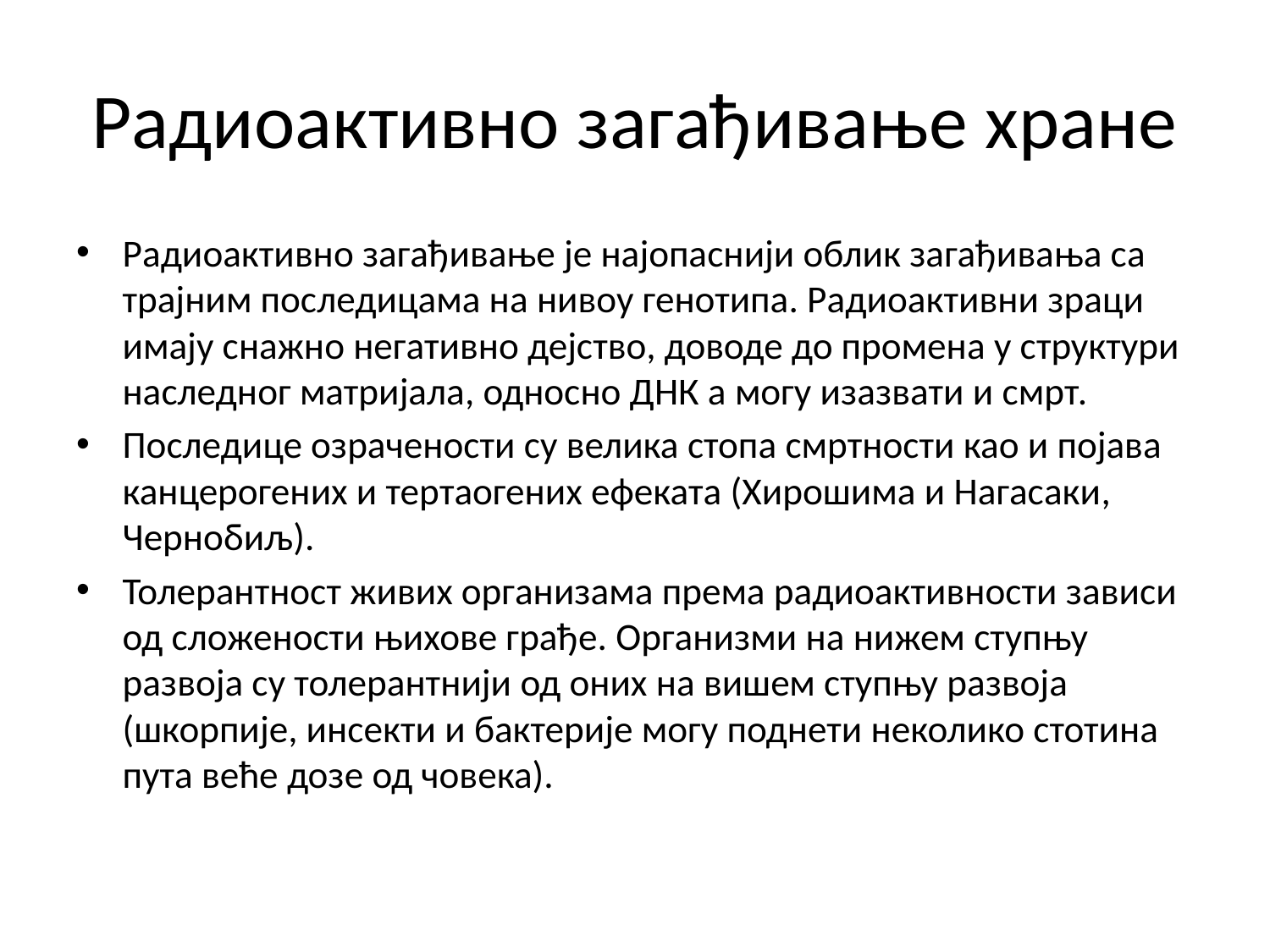

# Радиоактивно загађивање хране
Радиоактивно загађивање је најопаснији облик загађивања са трајним последицама на нивоу генотипа. Радиоактивни зраци имају снажно негативно дејство, доводе до промена у структури наследног матријала, односно ДНК а могу изазвати и смрт.
Последице озрачености су велика стопа смртности као и појава канцерогених и тертаогених ефеката (Хирошима и Нагасаки, Чернобиљ).
Толерантност живих организама према радиоактивности зависи од сложености њихове грађе. Организми на нижем ступњу развоја су толерантнији од оних на вишем ступњу развоја (шкорпије, инсекти и бактерије могу поднети неколико стотина пута веће дозе од човека).